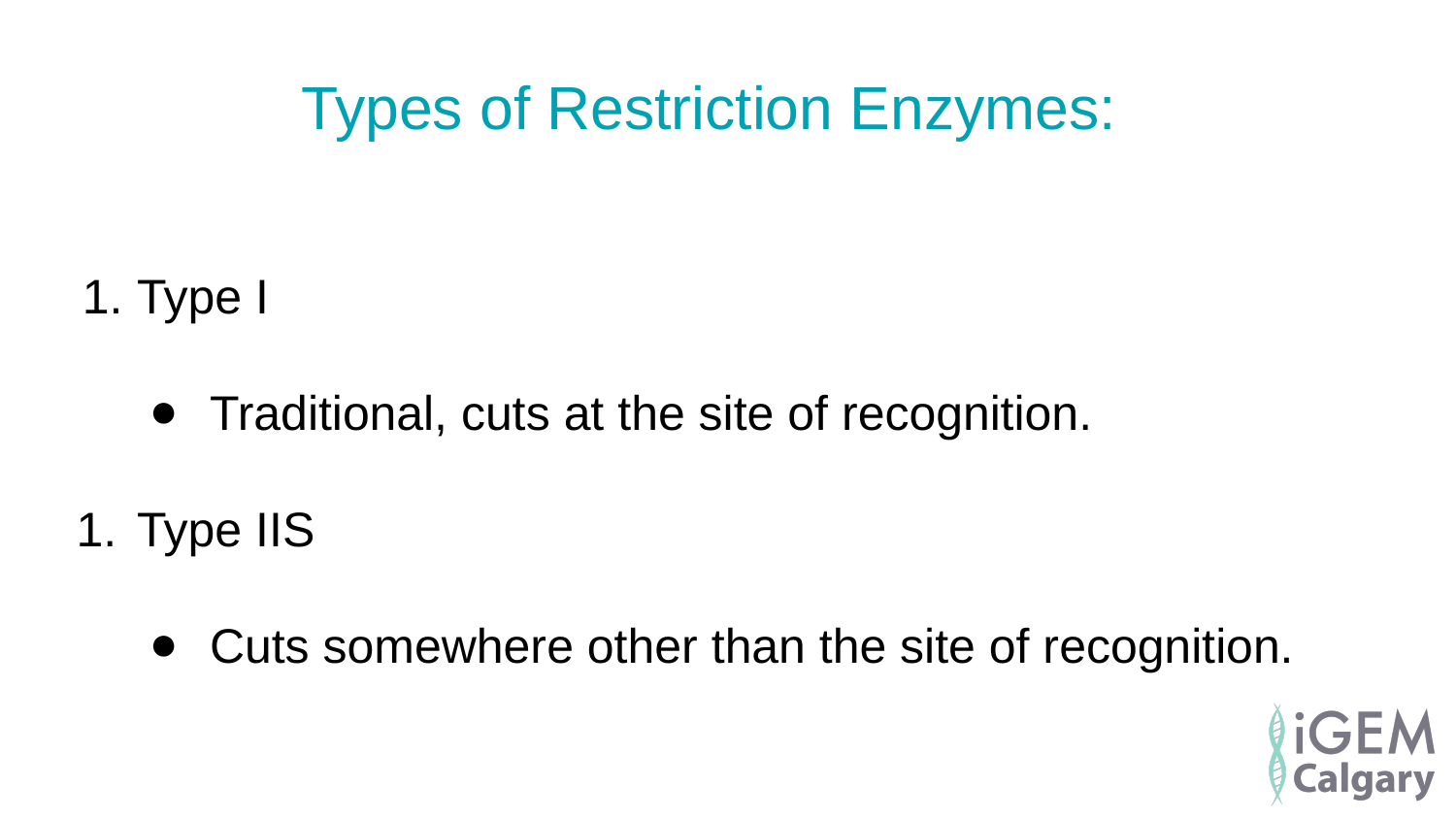

Types of Restriction Enzymes:
Type I
Traditional, cuts at the site of recognition.
Type IIS
Cuts somewhere other than the site of recognition.